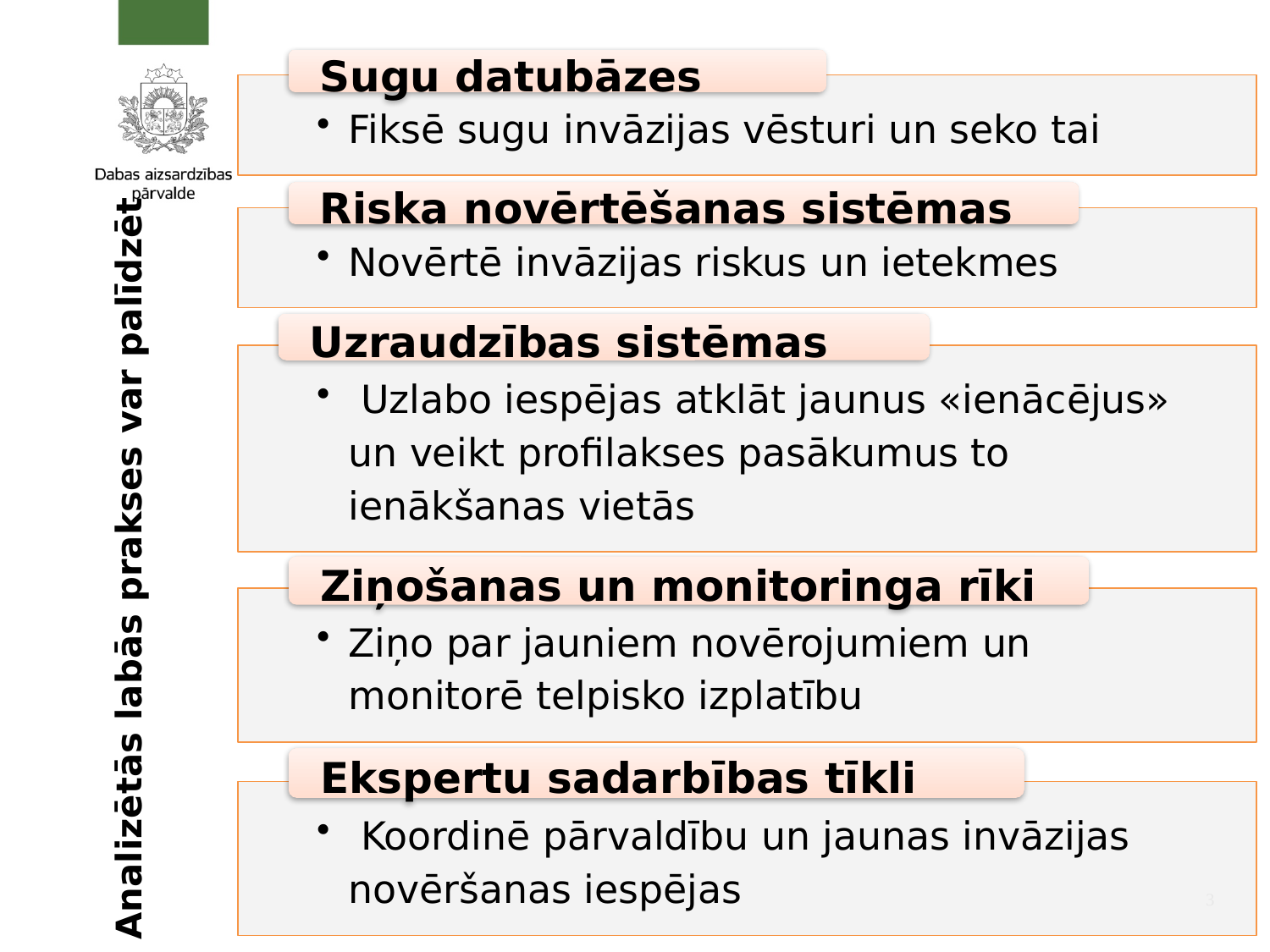

Fiksē sugu invāzijas vēsturi un seko tai
Sugu datubāzes
Novērtē invāzijas riskus un ietekmes
Riska novērtēšanas sistēmas
 Uzlabo iespējas atklāt jaunus «ienācējus» un veikt profilakses pasākumus to ienākšanas vietās
Uzraudzības sistēmas
Ziņo par jauniem novērojumiem un monitorē telpisko izplatību
Ziņošanas un monitoringa rīki
 Koordinē pārvaldību un jaunas invāzijas novēršanas iespējas
Ekspertu sadarbības tīkli
Analizētās labās prakses var palīdzēt
3